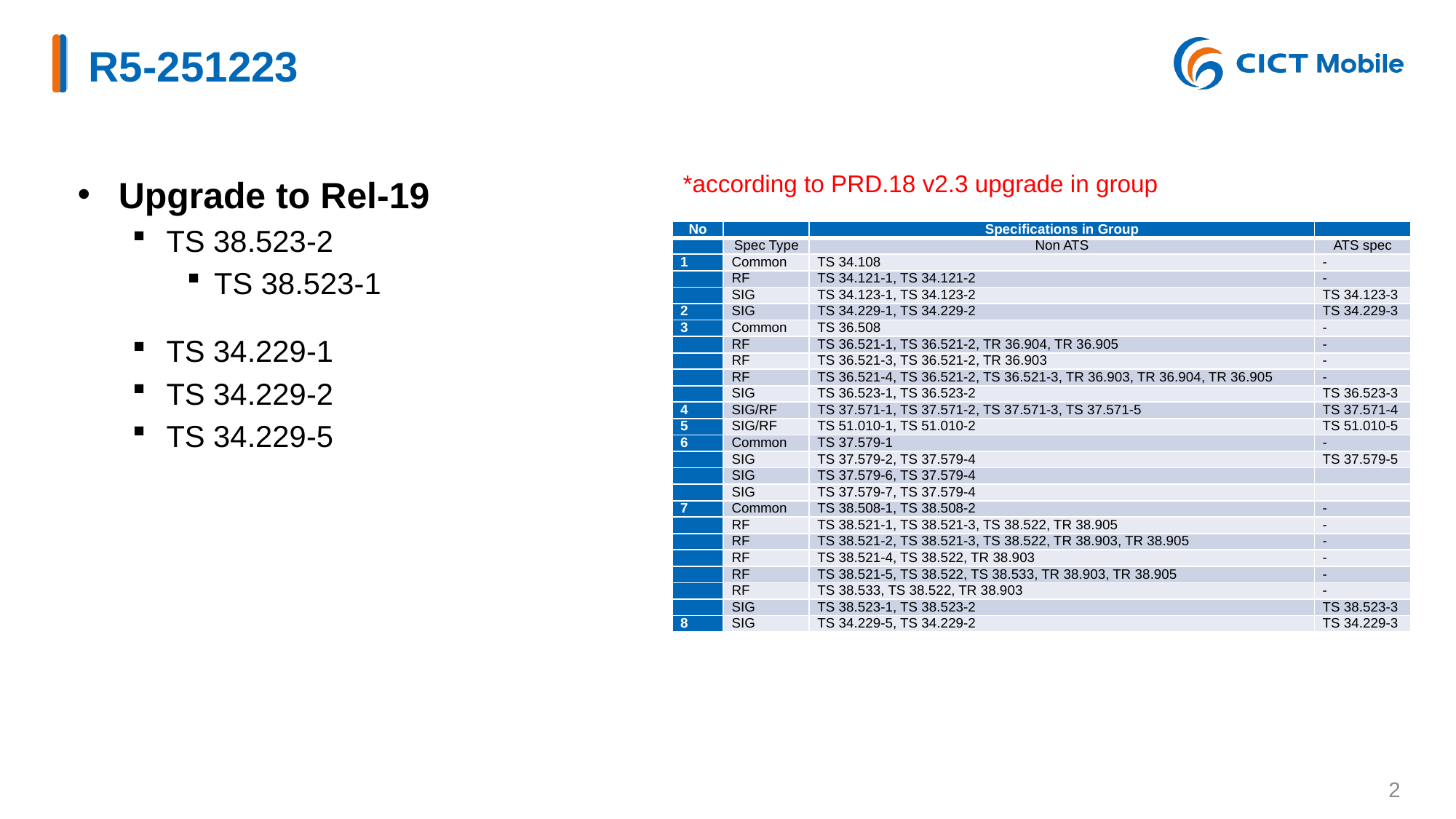

# R5-251223
*according to PRD.18 v2.3 upgrade in group
Upgrade to Rel-19
TS 38.523-2
TS 38.523-1

TS 34.229-1
TS 34.229-2
TS 34.229-5
| No |  | Specifications in Group |  |
| --- | --- | --- | --- |
|  | Spec Type | Non ATS | ATS spec |
| 1 | Common | TS 34.108 | - |
|  | RF | TS 34.121-1, TS 34.121-2 | - |
|  | SIG | TS 34.123-1, TS 34.123-2 | TS 34.123-3 |
| 2 | SIG | TS 34.229-1, TS 34.229-2 | TS 34.229-3 |
| 3 | Common | TS 36.508 | - |
|  | RF | TS 36.521-1, TS 36.521-2, TR 36.904, TR 36.905 | - |
|  | RF | TS 36.521-3, TS 36.521-2, TR 36.903 | - |
|  | RF | TS 36.521-4, TS 36.521-2, TS 36.521-3, TR 36.903, TR 36.904, TR 36.905 | - |
|  | SIG | TS 36.523-1, TS 36.523-2 | TS 36.523-3 |
| 4 | SIG/RF | TS 37.571-1, TS 37.571-2, TS 37.571-3, TS 37.571-5 | TS 37.571-4 |
| 5 | SIG/RF | TS 51.010-1, TS 51.010-2 | TS 51.010-5 |
| 6 | Common | TS 37.579-1 | - |
|  | SIG | TS 37.579-2, TS 37.579-4 | TS 37.579-5 |
|  | SIG | TS 37.579-6, TS 37.579-4 |  |
|  | SIG | TS 37.579-7, TS 37.579-4 |  |
| 7 | Common | TS 38.508-1, TS 38.508-2 | - |
|  | RF | TS 38.521-1, TS 38.521-3, TS 38.522, TR 38.905 | - |
|  | RF | TS 38.521-2, TS 38.521-3, TS 38.522, TR 38.903, TR 38.905 | - |
|  | RF | TS 38.521-4, TS 38.522, TR 38.903 | - |
|  | RF | TS 38.521-5, TS 38.522, TS 38.533, TR 38.903, TR 38.905 | - |
|  | RF | TS 38.533, TS 38.522, TR 38.903 | - |
|  | SIG | TS 38.523-1, TS 38.523-2 | TS 38.523-3 |
| 8 | SIG | TS 34.229-5, TS 34.229-2 | TS 34.229-3 |
2